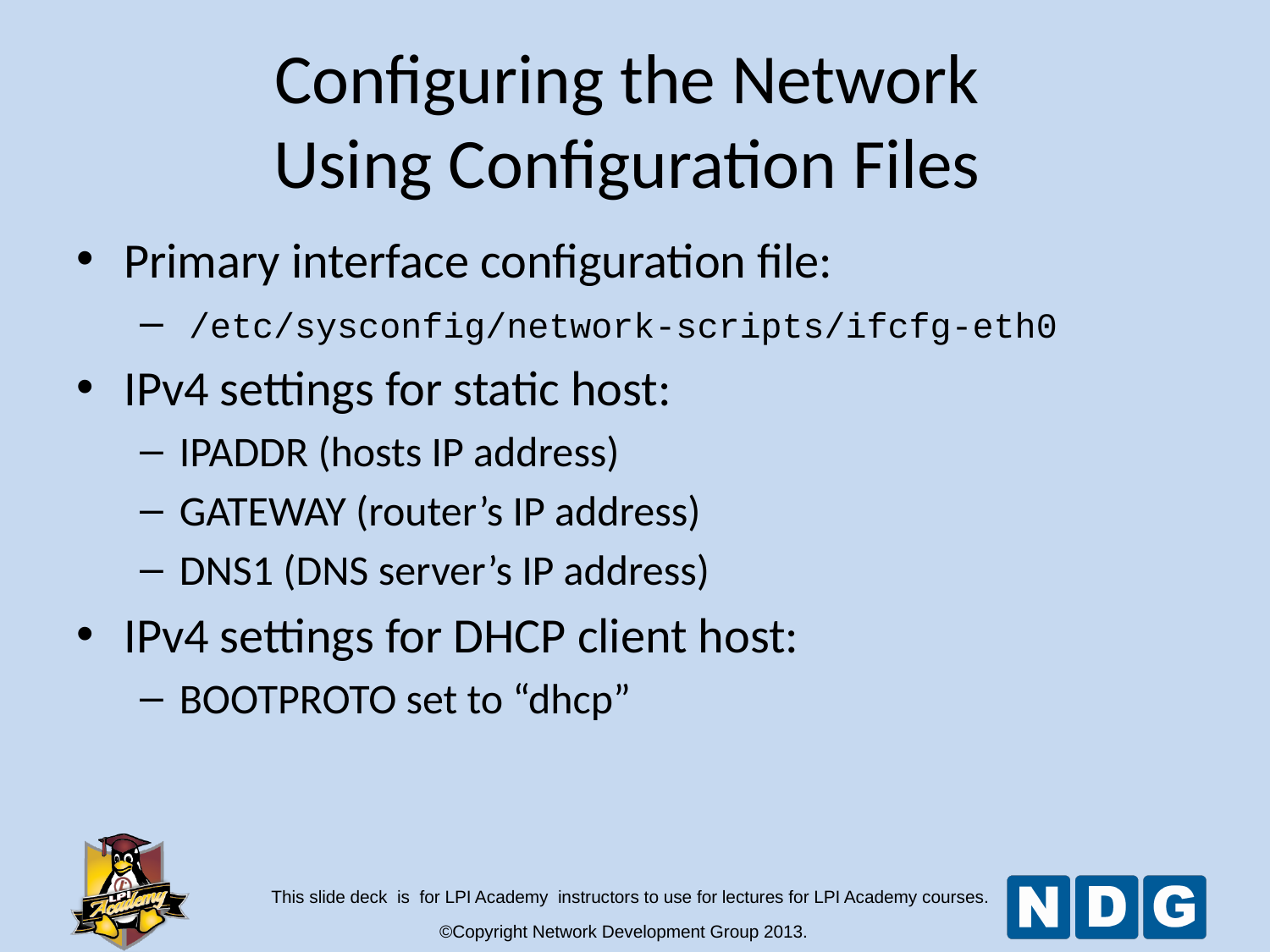

Configuring the Network
Using Configuration Files
Primary interface configuration file:
 /etc/sysconfig/network-scripts/ifcfg-eth0
IPv4 settings for static host:
IPADDR (hosts IP address)
GATEWAY (router’s IP address)
DNS1 (DNS server’s IP address)
IPv4 settings for DHCP client host:
BOOTPROTO set to “dhcp”